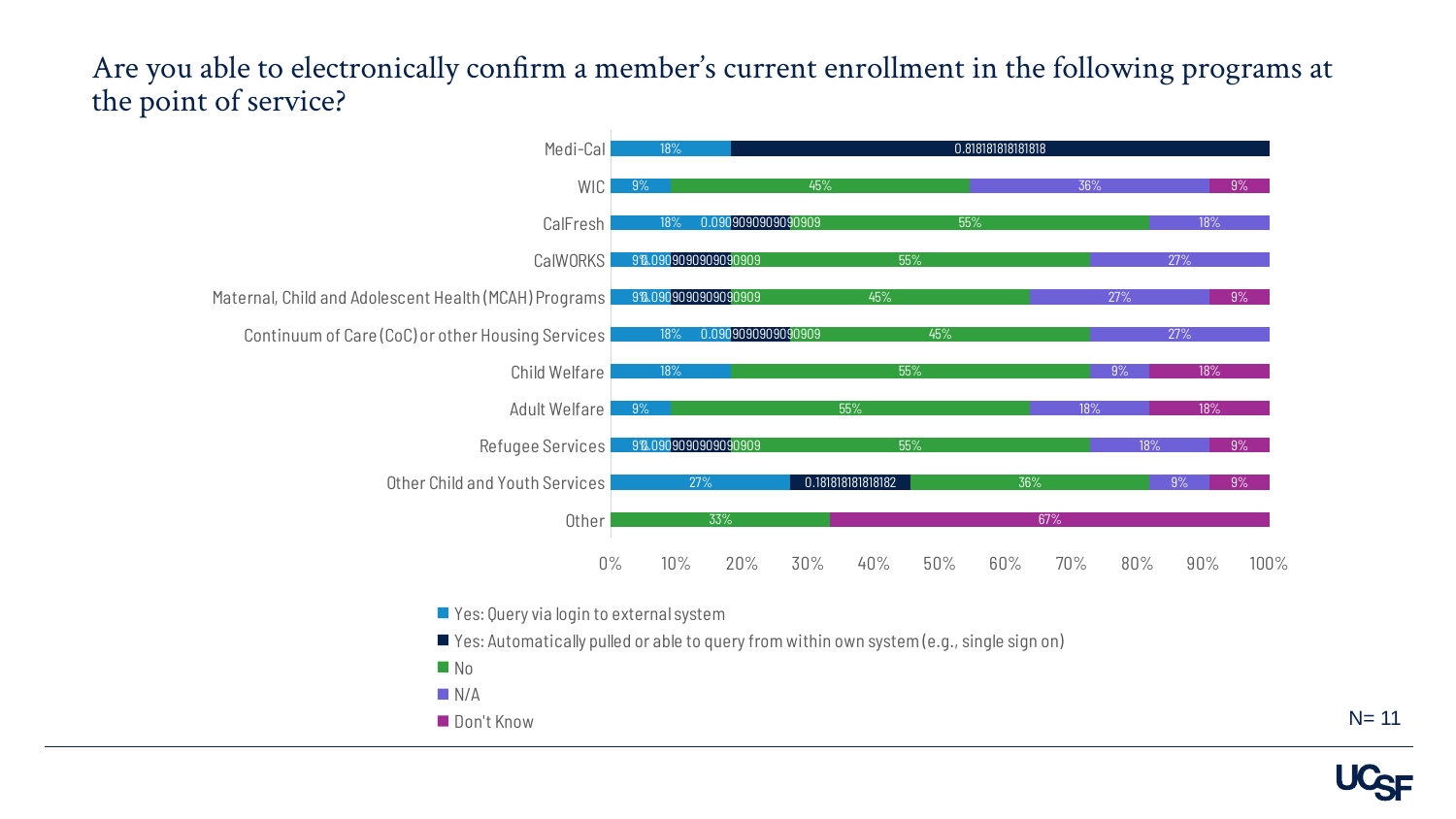

# Are you able to electronically confirm a member’s current enrollment in the following programs at the point of service?

### Chart

| Category | Yes: Query via login to external system | Yes: Automatically pulled or able to query from within own system (e.g., single sign on) | No | N/A | Don't Know |
|---|---|---|---|---|---|
| Medi-Cal | 0.18181818181818182 | 0.8181818181818182 | None | None | None |
| WIC | 0.09090909090909091 | None | 0.45454545454545453 | 0.36363636363636365 | 0.09090909090909091 |
| CalFresh | 0.18181818181818182 | 0.09090909090909091 | 0.5454545454545454 | 0.18181818181818182 | None |
| CalWORKS | 0.09090909090909091 | 0.09090909090909091 | 0.5454545454545454 | 0.2727272727272727 | None |
| Maternal, Child and Adolescent Health (MCAH) Programs | 0.09090909090909091 | 0.09090909090909091 | 0.45454545454545453 | 0.2727272727272727 | 0.09090909090909091 |
| Continuum of Care (CoC) or other Housing Services | 0.18181818181818182 | 0.09090909090909091 | 0.45454545454545453 | 0.2727272727272727 | None |
| Child Welfare | 0.18181818181818182 | None | 0.5454545454545454 | 0.09090909090909091 | 0.18181818181818182 |
| Adult Welfare | 0.09090909090909091 | None | 0.5454545454545454 | 0.18181818181818182 | 0.18181818181818182 |
| Refugee Services | 0.09090909090909091 | 0.09090909090909091 | 0.5454545454545454 | 0.18181818181818182 | 0.09090909090909091 |
| Other Child and Youth Services | 0.2727272727272727 | 0.18181818181818182 | 0.36363636363636365 | 0.09090909090909091 | 0.09090909090909091 |
| Other | None | None | 0.3333333333333333 | None | 0.6666666666666666 |
N= 11